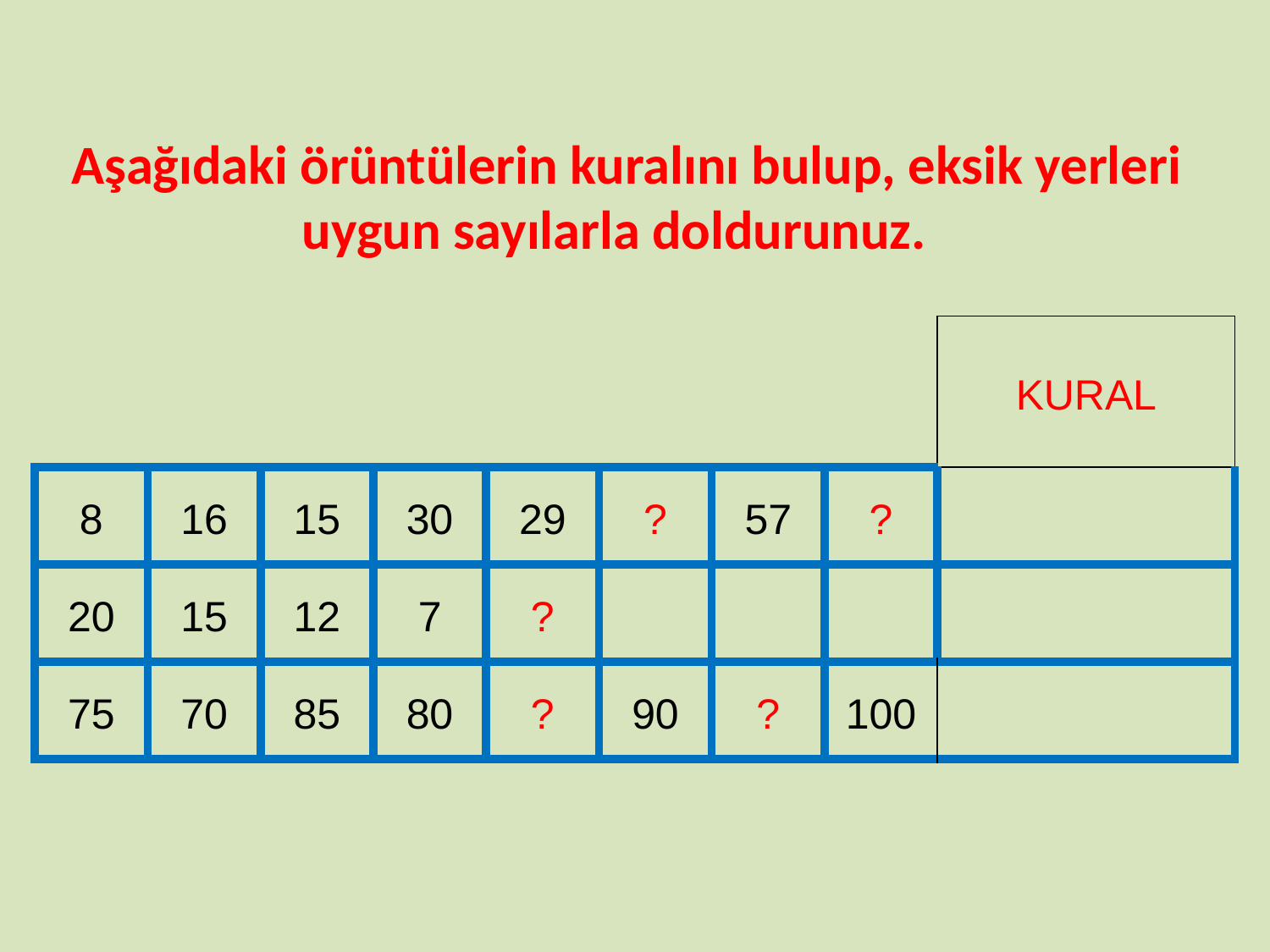

# Aşağıdaki örüntülerin kuralını bulup, eksik yerleri uygun sayılarla doldurunuz.
|  |  |  |  |  |  |  |  | KURAL |
| --- | --- | --- | --- | --- | --- | --- | --- | --- |
| 8 | 16 | 15 | 30 | 29 | ? | 57 | ? |  |
| 20 | 15 | 12 | 7 | ? |  |  |  |  |
| 75 | 70 | 85 | 80 | ? | 90 | ? | 100 |  |